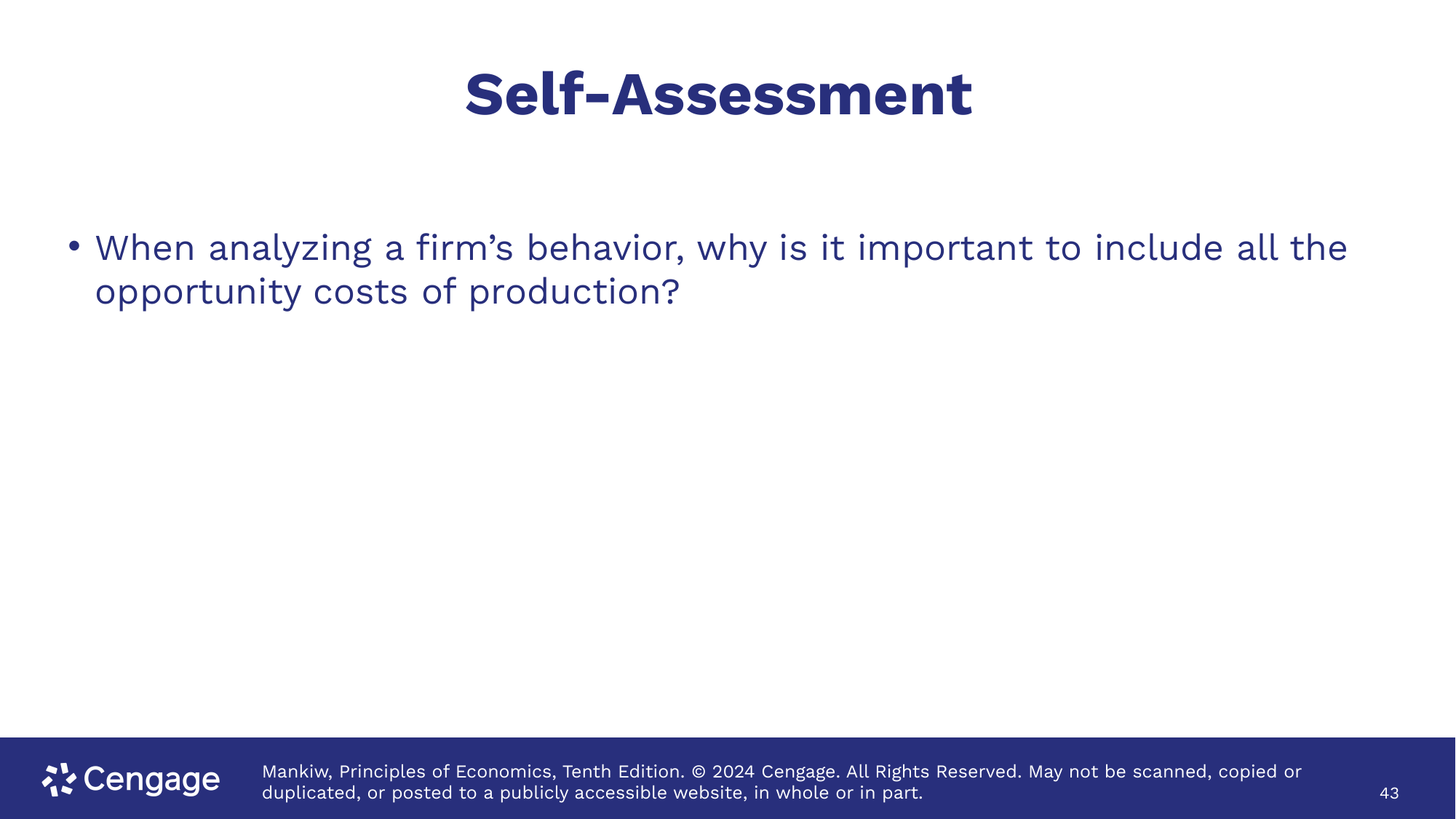

# Self-Assessment
When analyzing a firm’s behavior, why is it important to include all the opportunity costs of production?